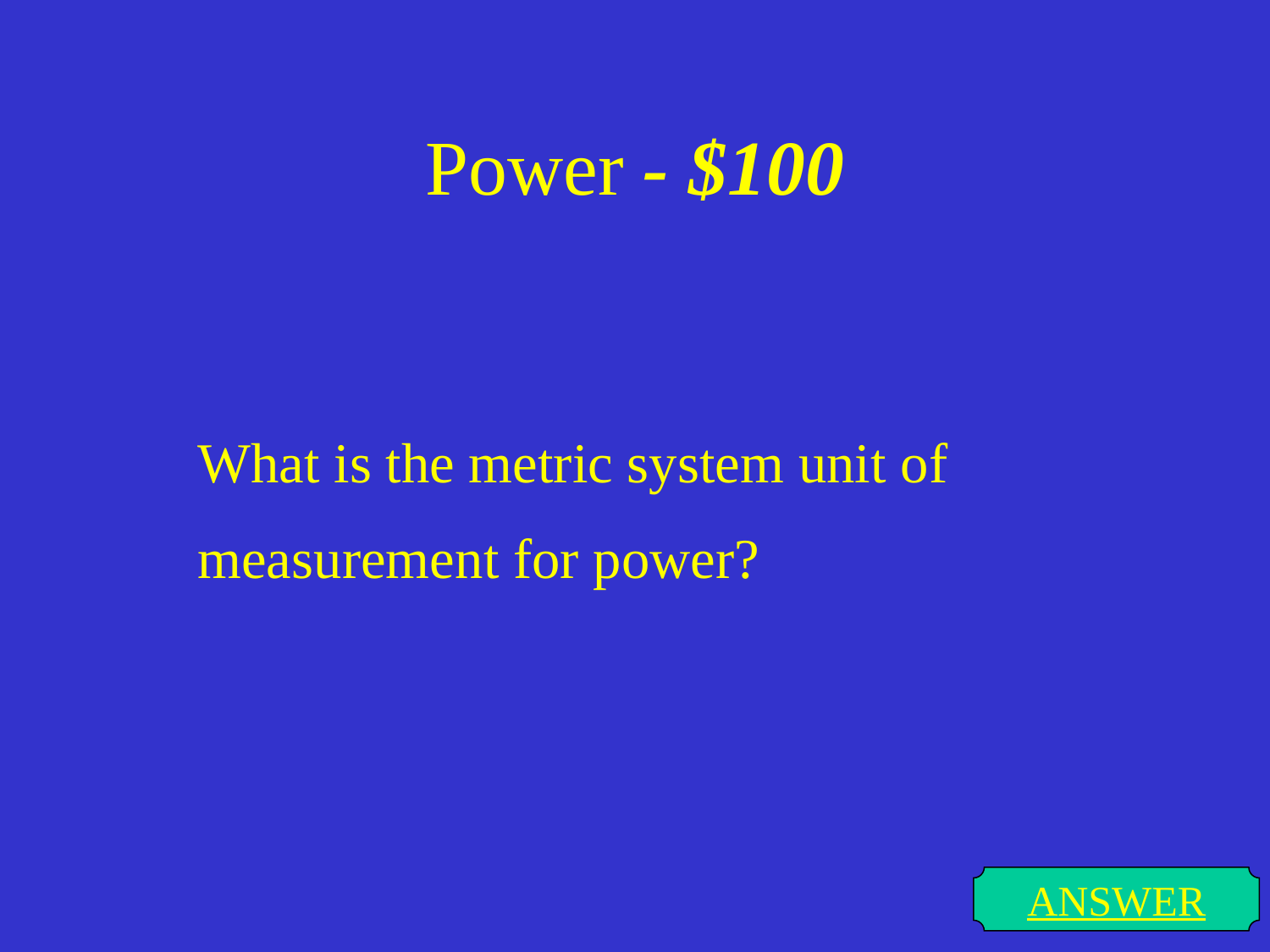

# Power - $100
What is the metric system unit of
measurement for power?

ANSWER